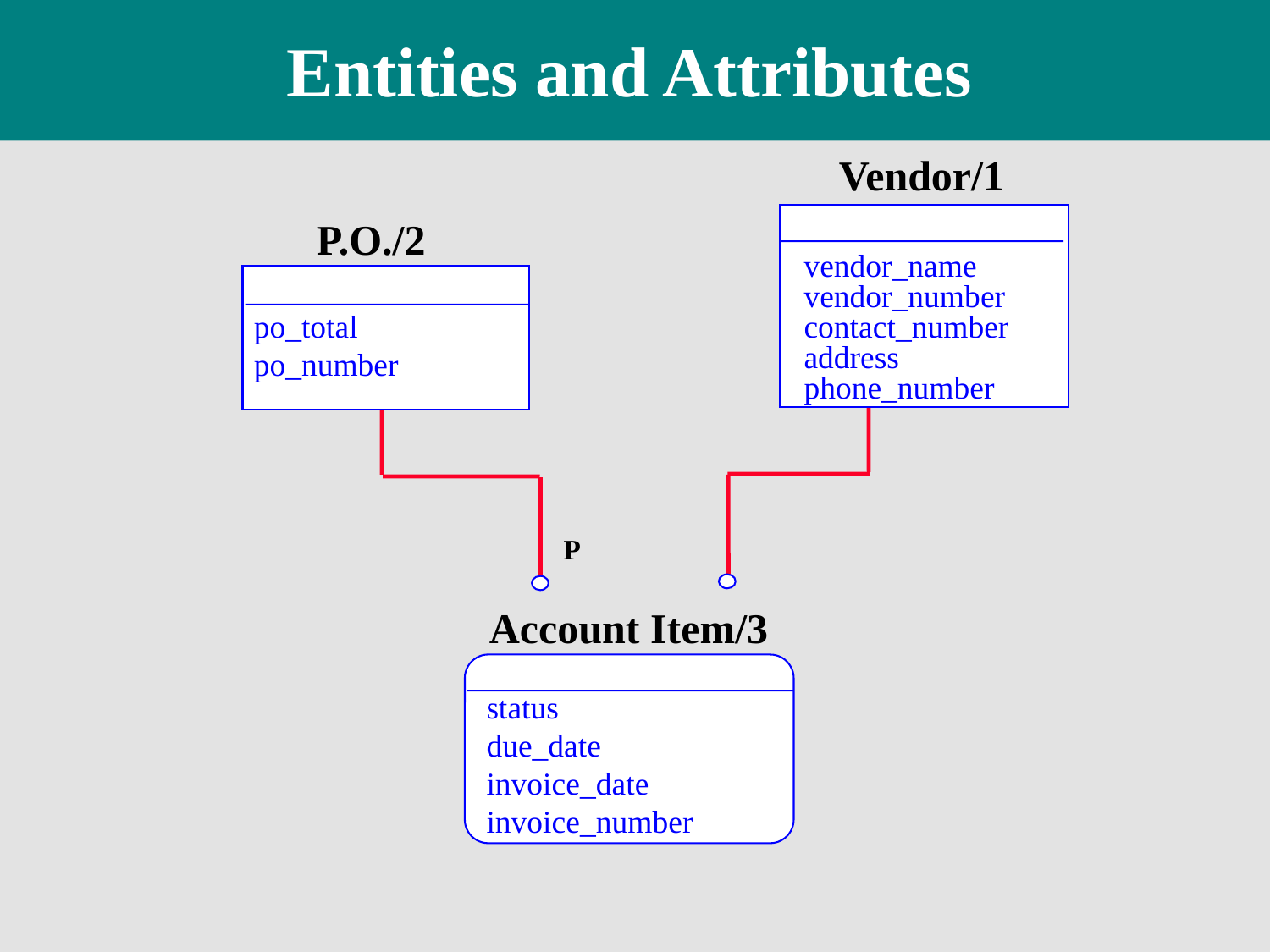

# Entities and Attributes
Vendor/1

vendor_name
vendor_number
contact_number
address
phone_number
P.O./2

po_total
po_number

P
Account Item/3

status
due_date
invoice_date
invoice_number